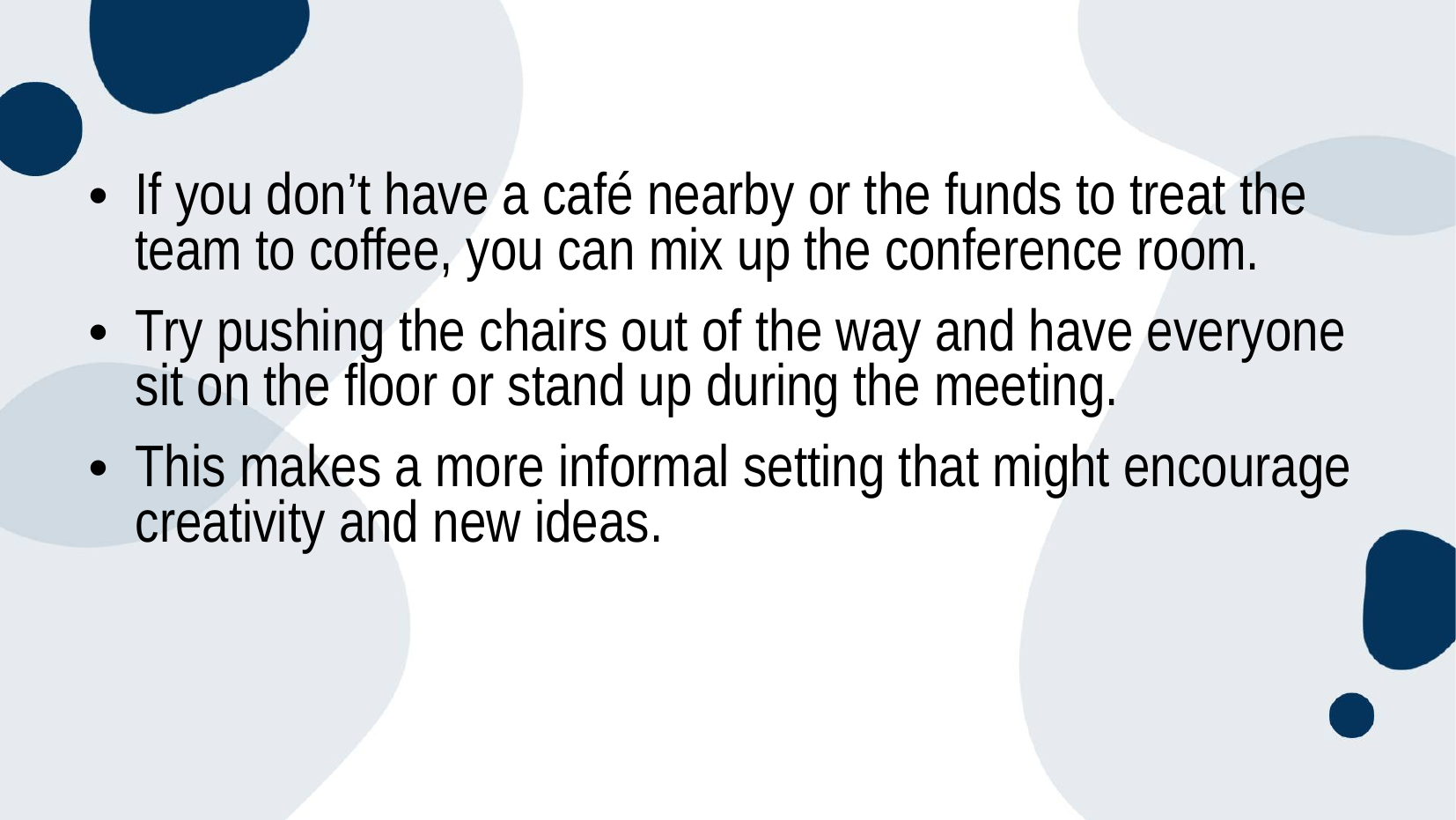

If you don’t have a café nearby or the funds to treat the team to coffee, you can mix up the conference room.
Try pushing the chairs out of the way and have everyone sit on the floor or stand up during the meeting.
This makes a more informal setting that might encourage creativity and new ideas.